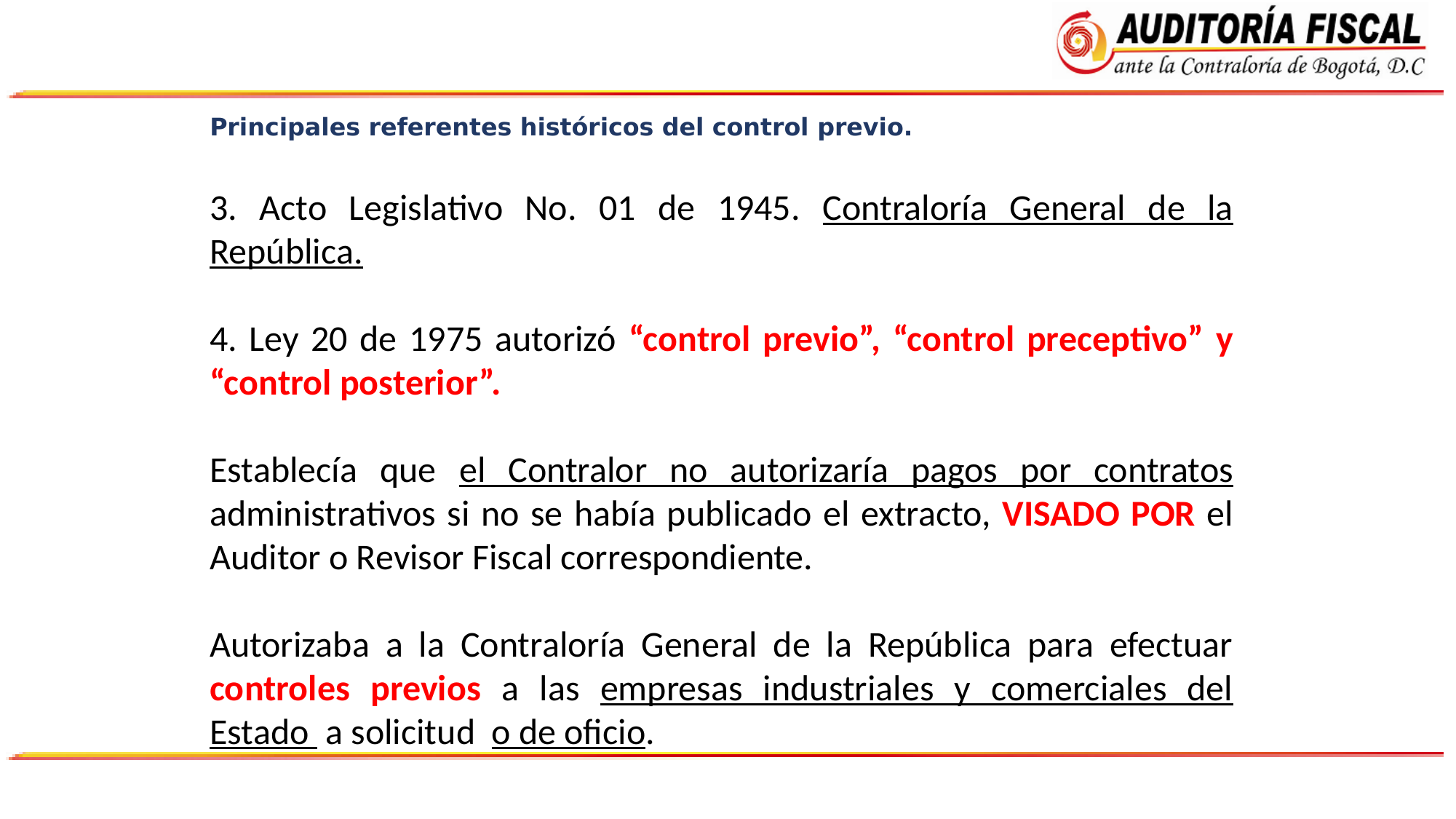

Principales referentes históricos del control previo.

3. Acto Legislativo No. 01 de 1945. Contraloría General de la República.

4. Ley 20 de 1975 autorizó “control previo”, “control preceptivo” y “control posterior”.

Establecía que el Contralor no autorizaría pagos por contratos administrativos si no se había publicado el extracto, VISADO POR el Auditor o Revisor Fiscal correspondiente.

Autorizaba a la Contraloría General de la República para efectuar controles previos a las empresas industriales y comerciales del Estado  a solicitud  o de oficio.
Total Procesos
5.045